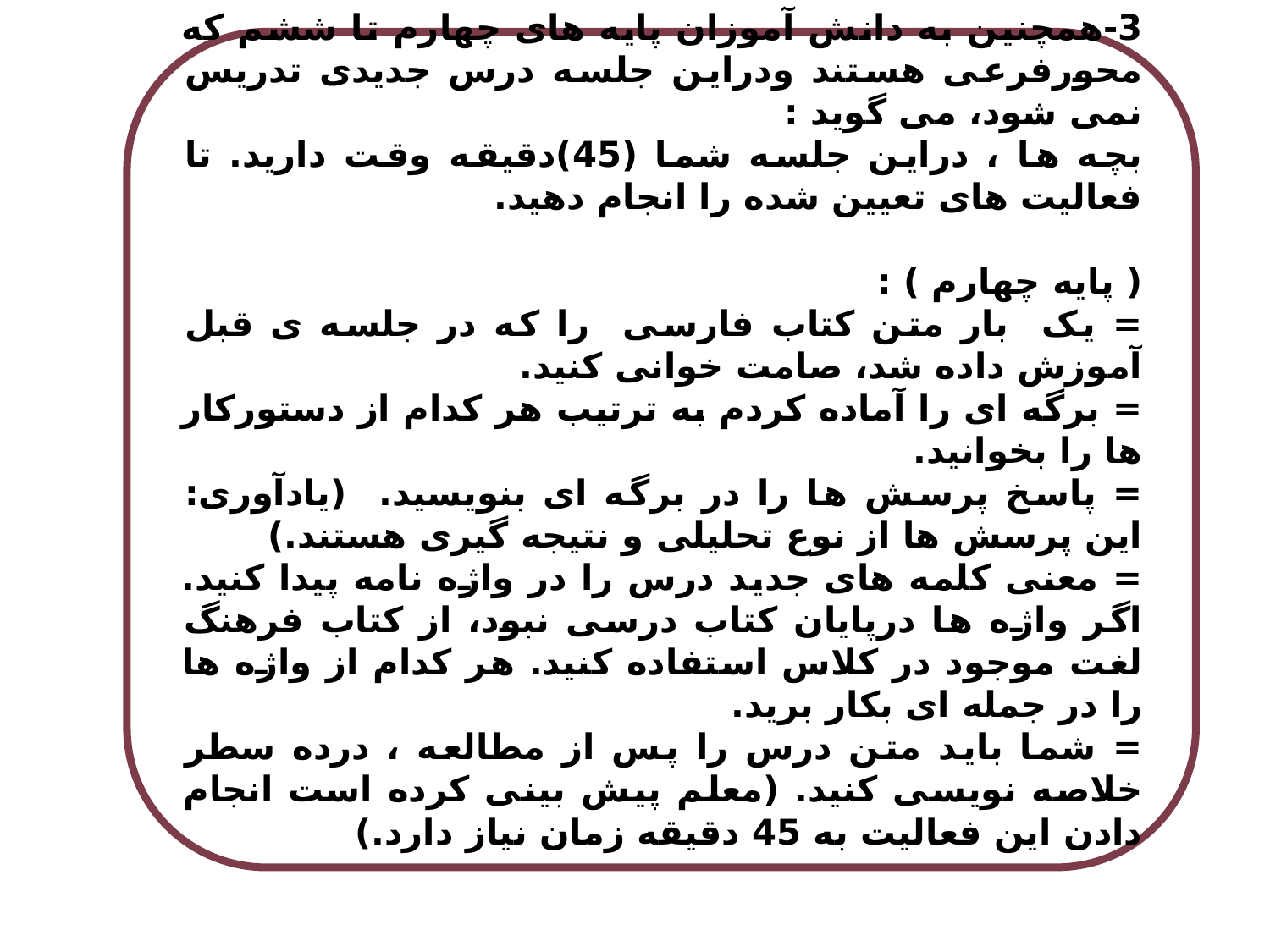

3-همچنین به دانش آموزان پایه های چهارم تا ششم که محورفرعی هستند ودراین جلسه درس جدیدی تدریس نمی شود، می گوید :
بچه ها ، دراین جلسه شما (45)دقیقه وقت دارید. تا فعالیت های تعیین شده را انجام دهید.

( پایه چهارم ) :
= یک  بار متن کتاب فارسی  را که در جلسه ی قبل آموزش داده شد، صامت خوانی کنید.
= برگه ای را آماده کردم به ترتیب هر کدام از دستورکار ها را بخوانید.
= پاسخ پرسش ها را در برگه ای بنویسید.  (یادآوری: این پرسش ها از نوع تحلیلی و نتیجه گیری هستند.)
= معنی کلمه های جدید درس را در واژه نامه پیدا کنید. اگر واژه ها درپایان کتاب درسی نبود، از کتاب فرهنگ لغت موجود در کلاس استفاده کنید. هر کدام از واژه ها را در جمله ای بکار برید.
= شما باید متن درس را پس از مطالعه ، درده سطر خلاصه نویسی کنید. (معلم پیش بینی کرده است انجام دادن این فعالیت به 45 دقیقه زمان نیاز دارد.)